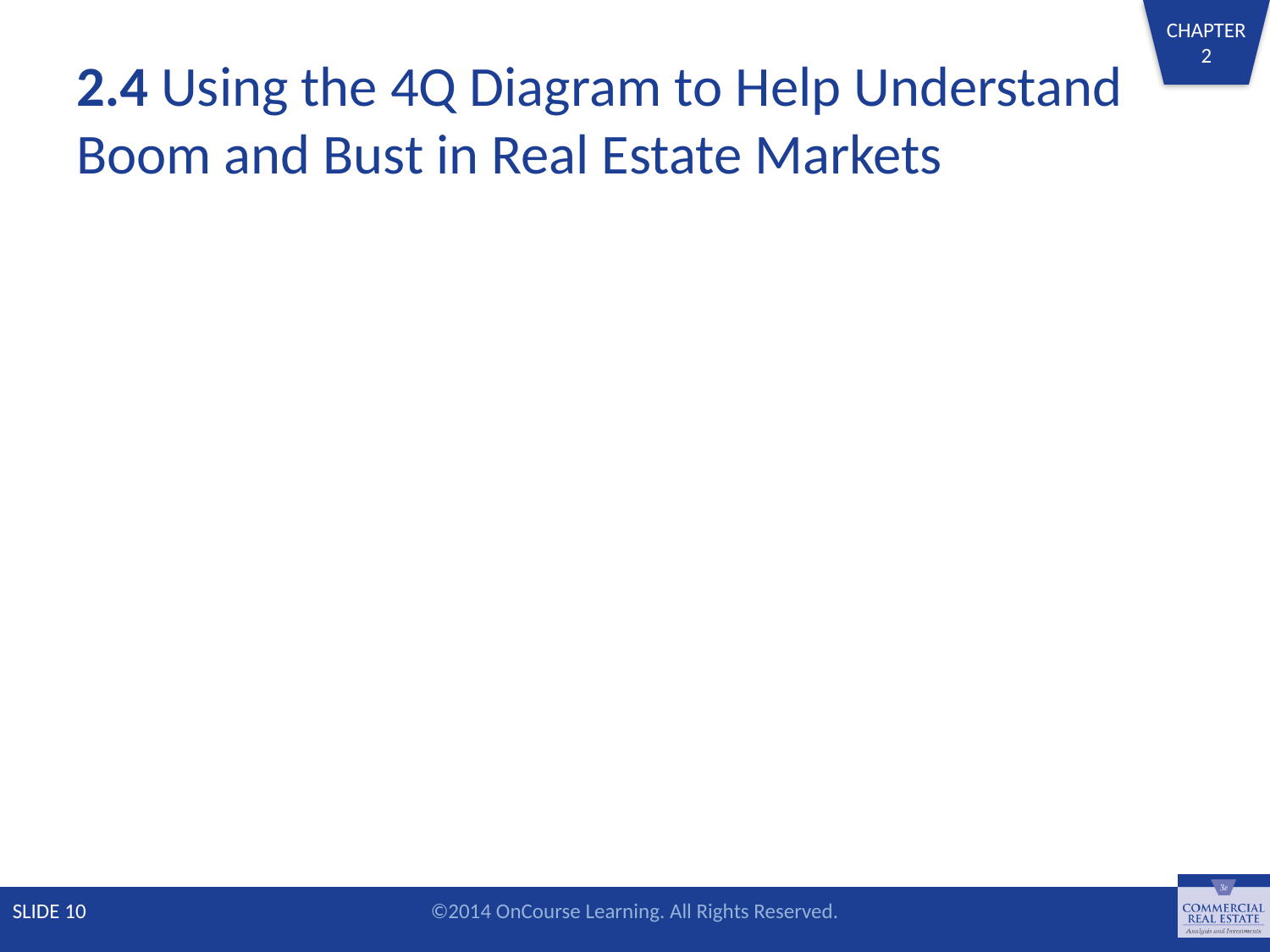

# 2.4 Using the 4Q Diagram to Help Understand Boom and Bust in Real Estate Markets
SLIDE 10